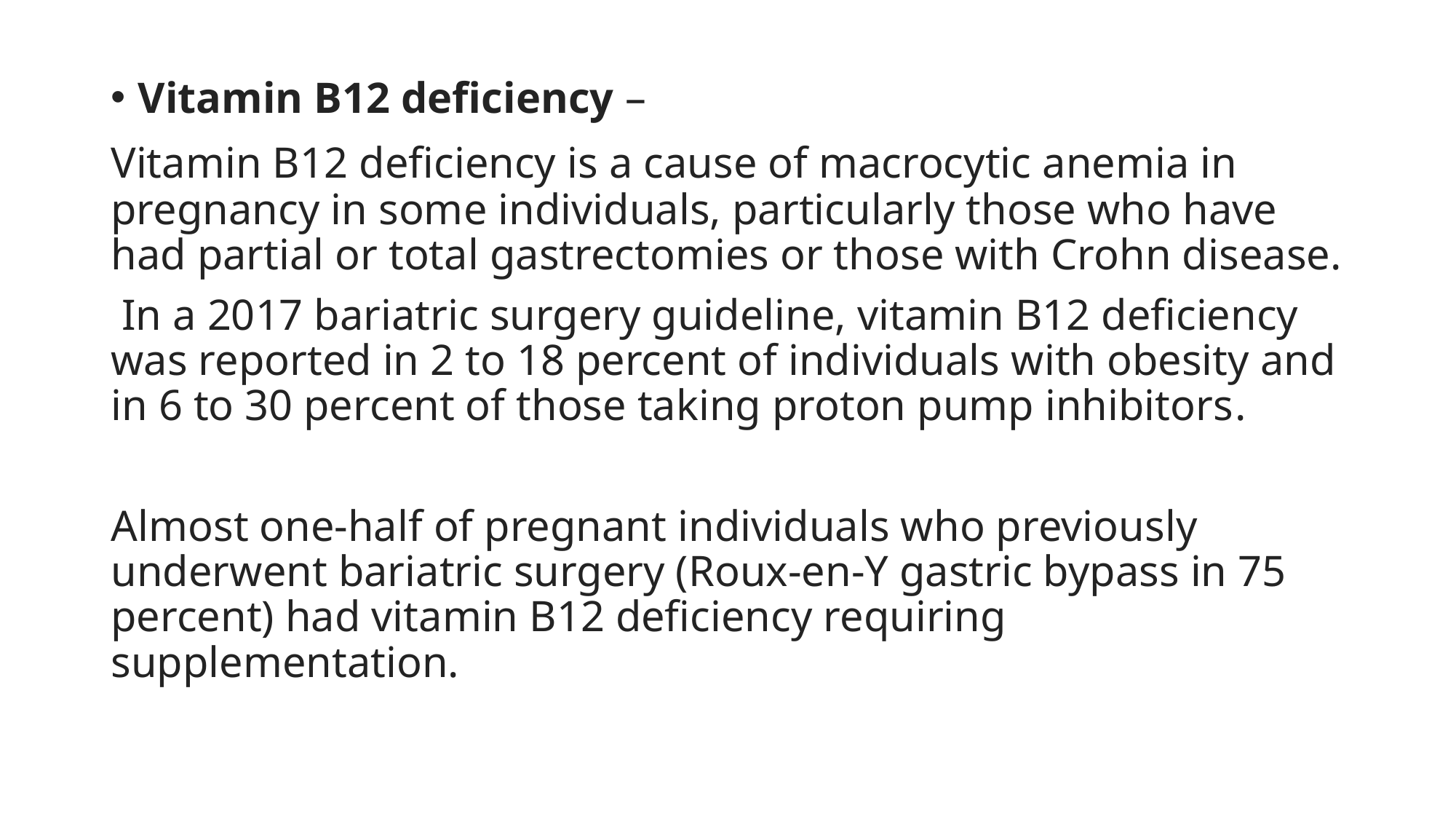

Vitamin B12 deficiency –
Vitamin B12 deficiency is a cause of macrocytic anemia in pregnancy in some individuals, particularly those who have had partial or total gastrectomies or those with Crohn disease.
 In a 2017 bariatric surgery guideline, vitamin B12 deficiency was reported in 2 to 18 percent of individuals with obesity and in 6 to 30 percent of those taking proton pump inhibitors.

Almost one-half of pregnant individuals who previously underwent bariatric surgery (Roux-en-Y gastric bypass in 75 percent) had vitamin B12 deficiency requiring supplementation.